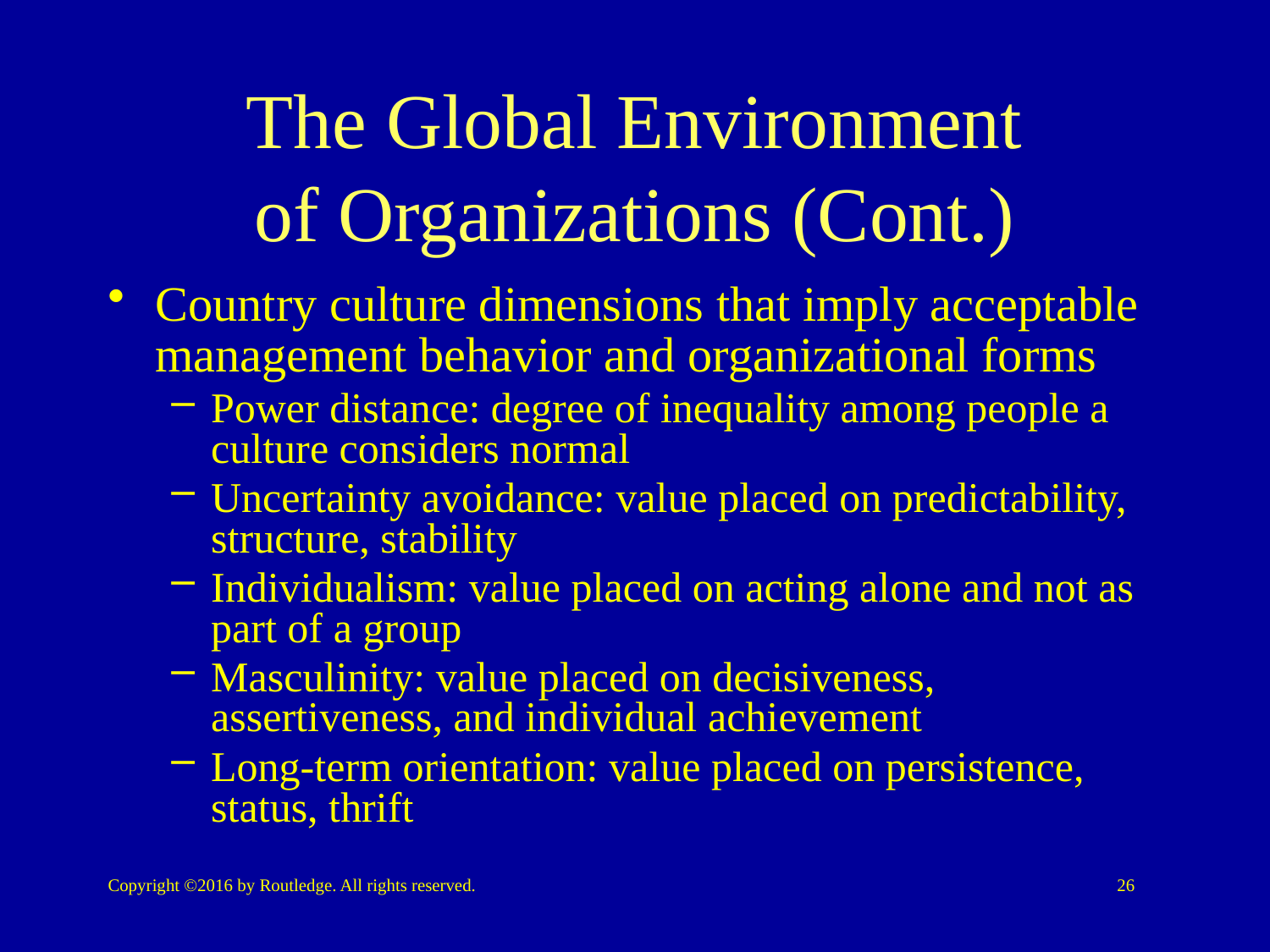

# The Global Environment of Organizations (Cont.)
Country culture dimensions that imply acceptable management behavior and organizational forms
Power distance: degree of inequality among people a culture considers normal
Uncertainty avoidance: value placed on predictability, structure, stability
Individualism: value placed on acting alone and not as part of a group
Masculinity: value placed on decisiveness, assertiveness, and individual achievement
Long-term orientation: value placed on persistence, status, thrift
Copyright ©2016 by Routledge. All rights reserved.

26